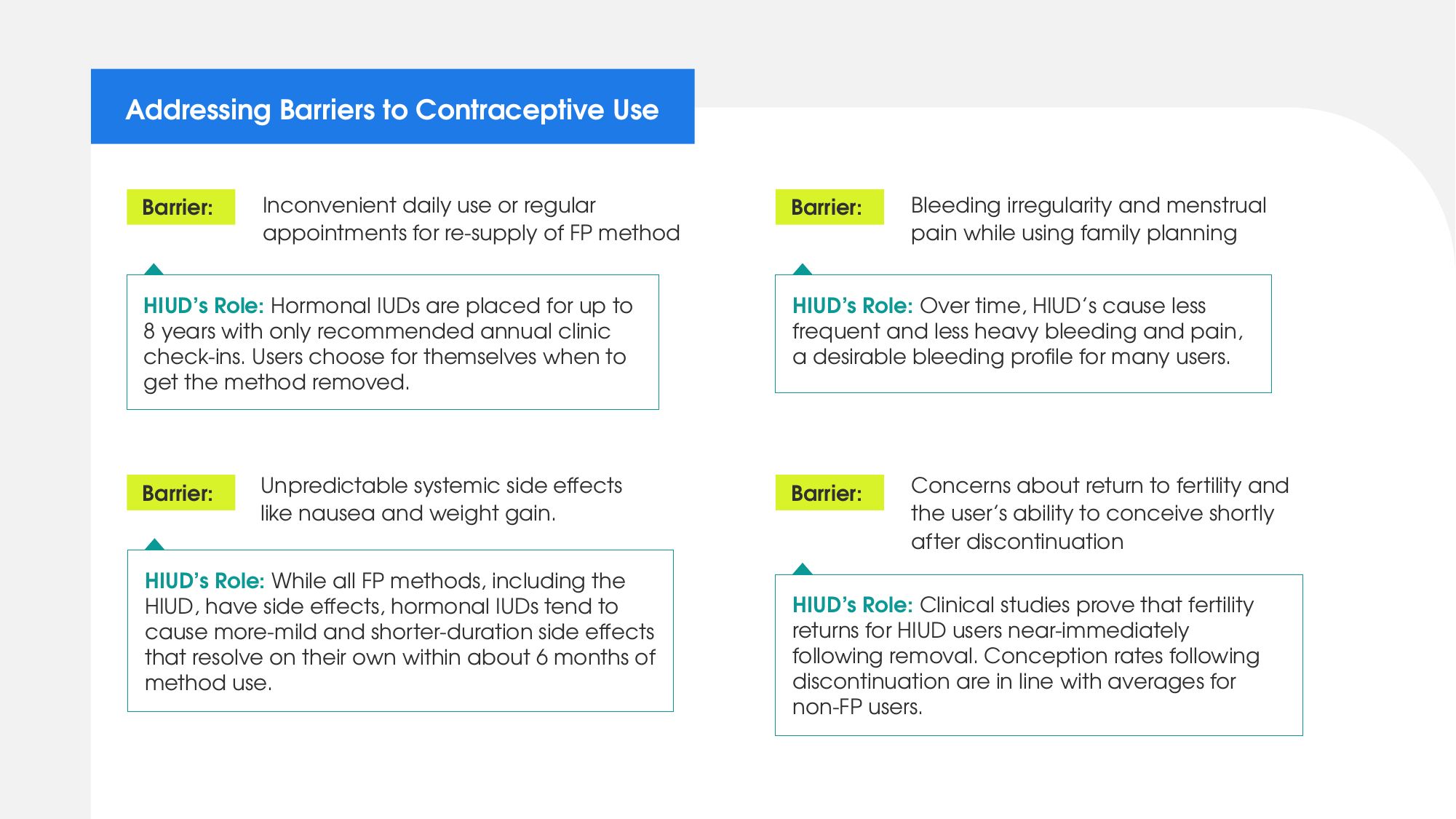

Addressing Barriers to Contraceptive Use

Inconvenient daily use or regular appointments for re-supply of FP method
Bleeding irregularity and menstrual pain while using family planning
Barrier:
Barrier:

HIUD’s Role: Hormonal IUDs are placed for up to 8 years with only recommended annual clinic check-ins. Users choose for themselves when to get the method removed.

HIUD’s Role: Over time, HIUD’s cause less frequent and less heavy bleeding and pain, a desirable bleeding profile for many users.
Unpredictable systemic side effects like nausea and weight gain.
Concerns about return to fertility and the user’s ability to conceive shortly after discontinuation

Barrier:
Barrier:

HIUD’s Role: While all FP methods, including the HIUD, have side effects, hormonal IUDs tend to cause more-mild and shorter-duration side effects that resolve on their own within about 6 months of method use.

HIUD’s Role: Clinical studies prove that fertility returns for HIUD users near-immediately following removal. Conception rates following discontinuation are in line with averages for non-FP users.